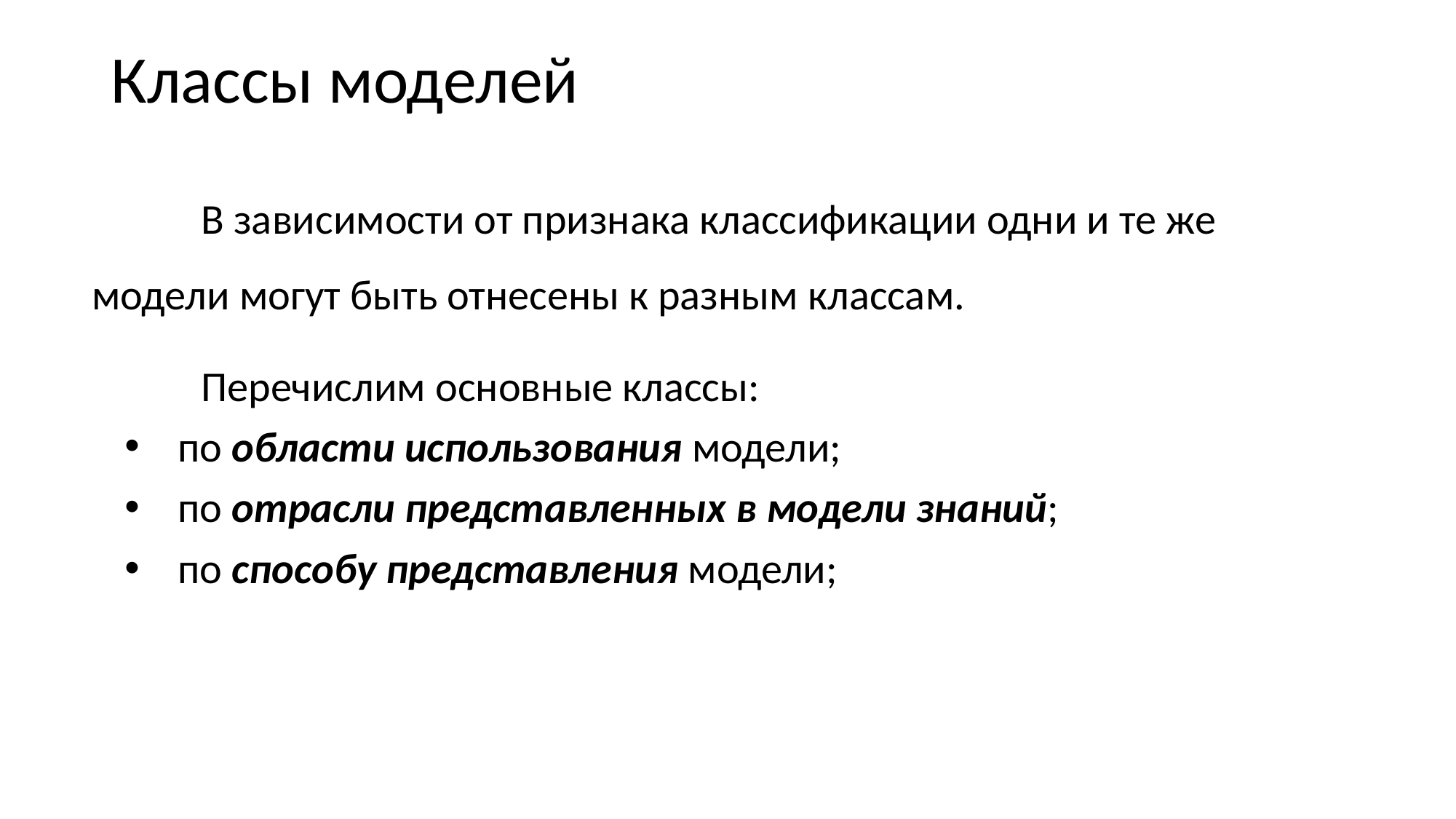

# Классы моделей
	В зависимости от признака классификации одни и те же модели могут быть отнесены к разным классам.
	Перечислим основные классы:
по области использования модели;
по отрасли представленных в модели знаний;
по способу представления модели;